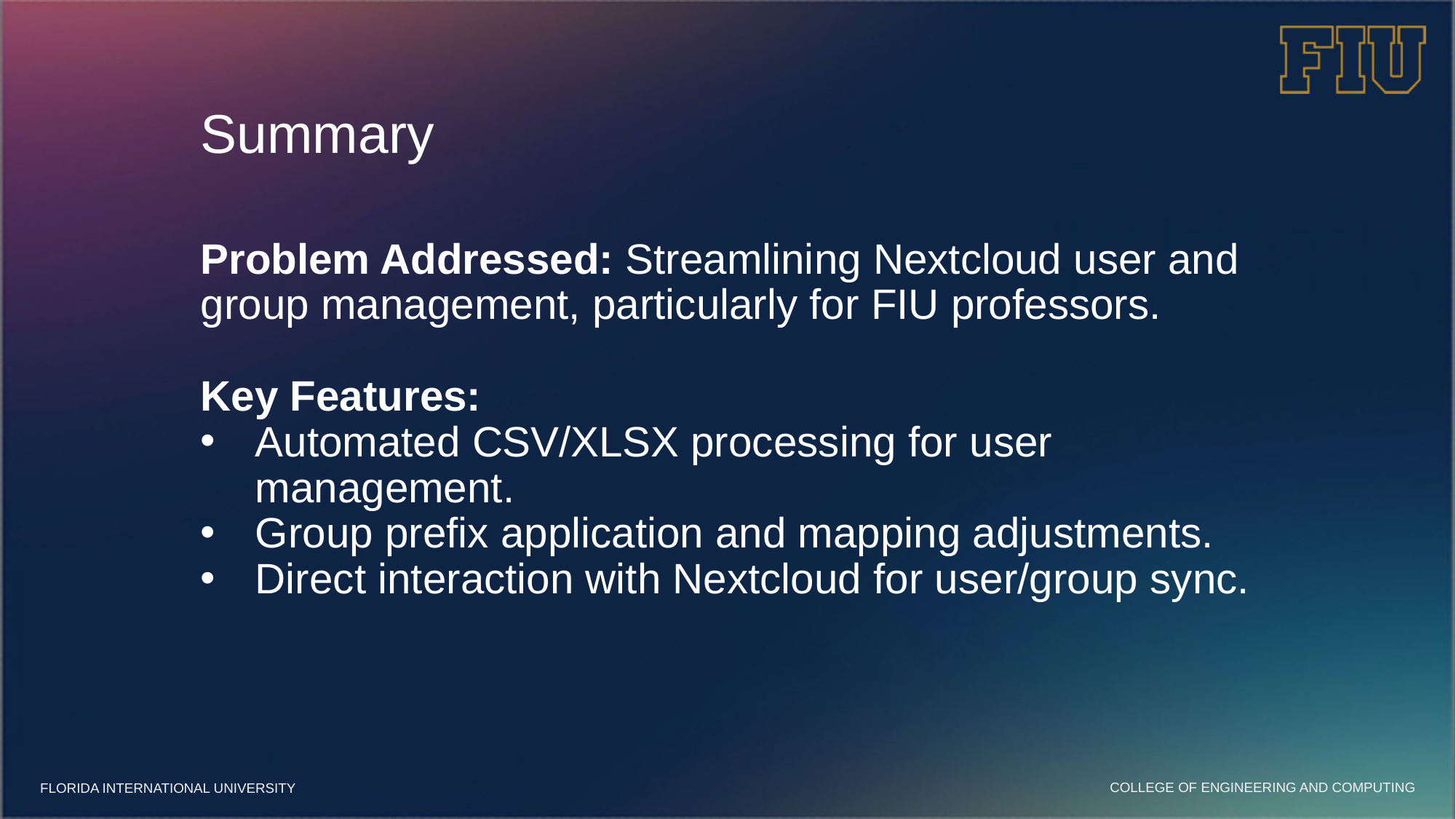

# Summary
Problem Addressed: Streamlining Nextcloud user and group management, particularly for FIU professors.

Key Features:
Automated CSV/XLSX processing for user management.
Group prefix application and mapping adjustments.
Direct interaction with Nextcloud for user/group sync.